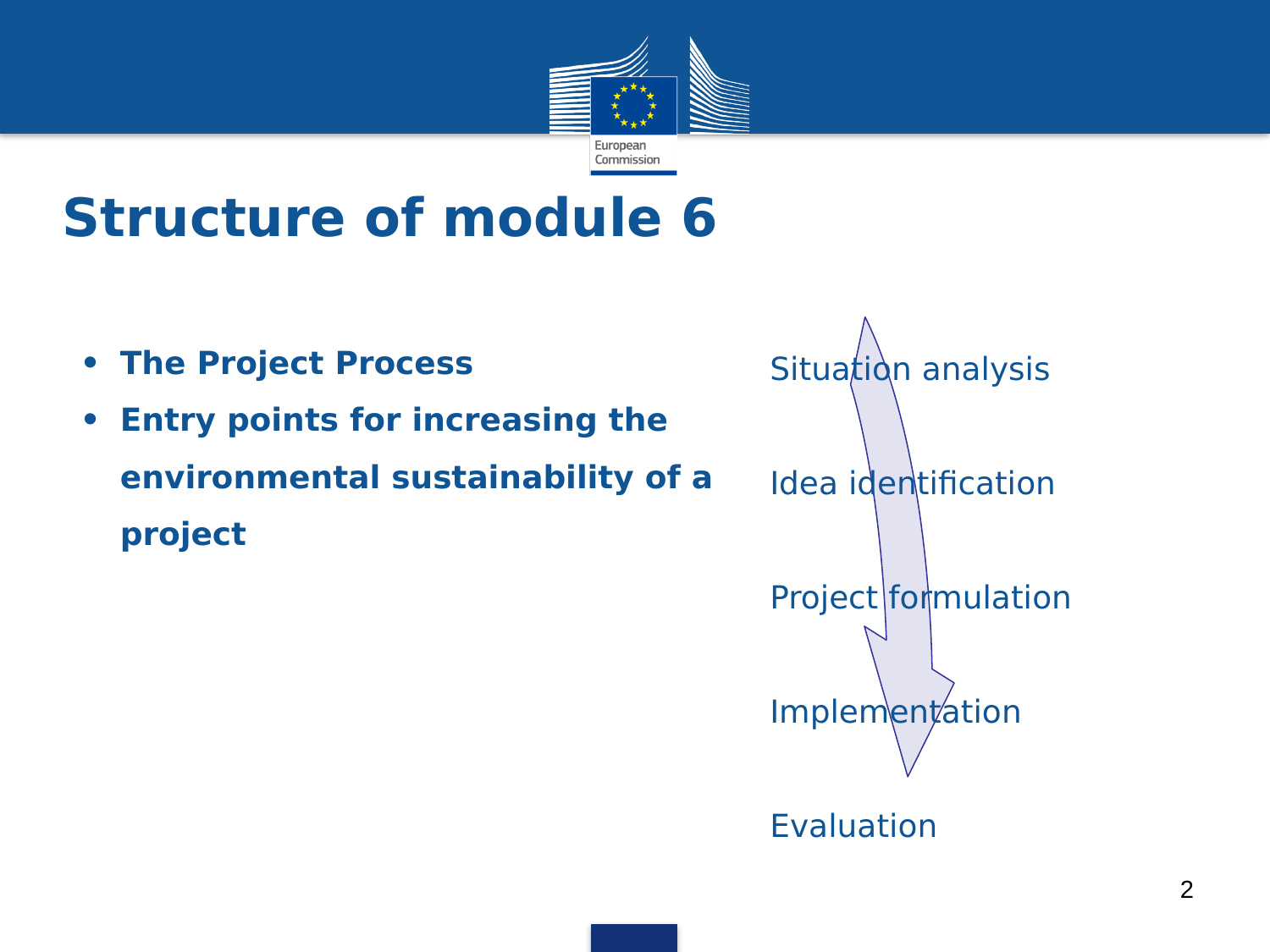

# Structure of module 6

Situation analysis
Idea identification
Project formulation
Implementation
Evaluation

The Project Process
Entry points for increasing the environmental sustainability of a project
2